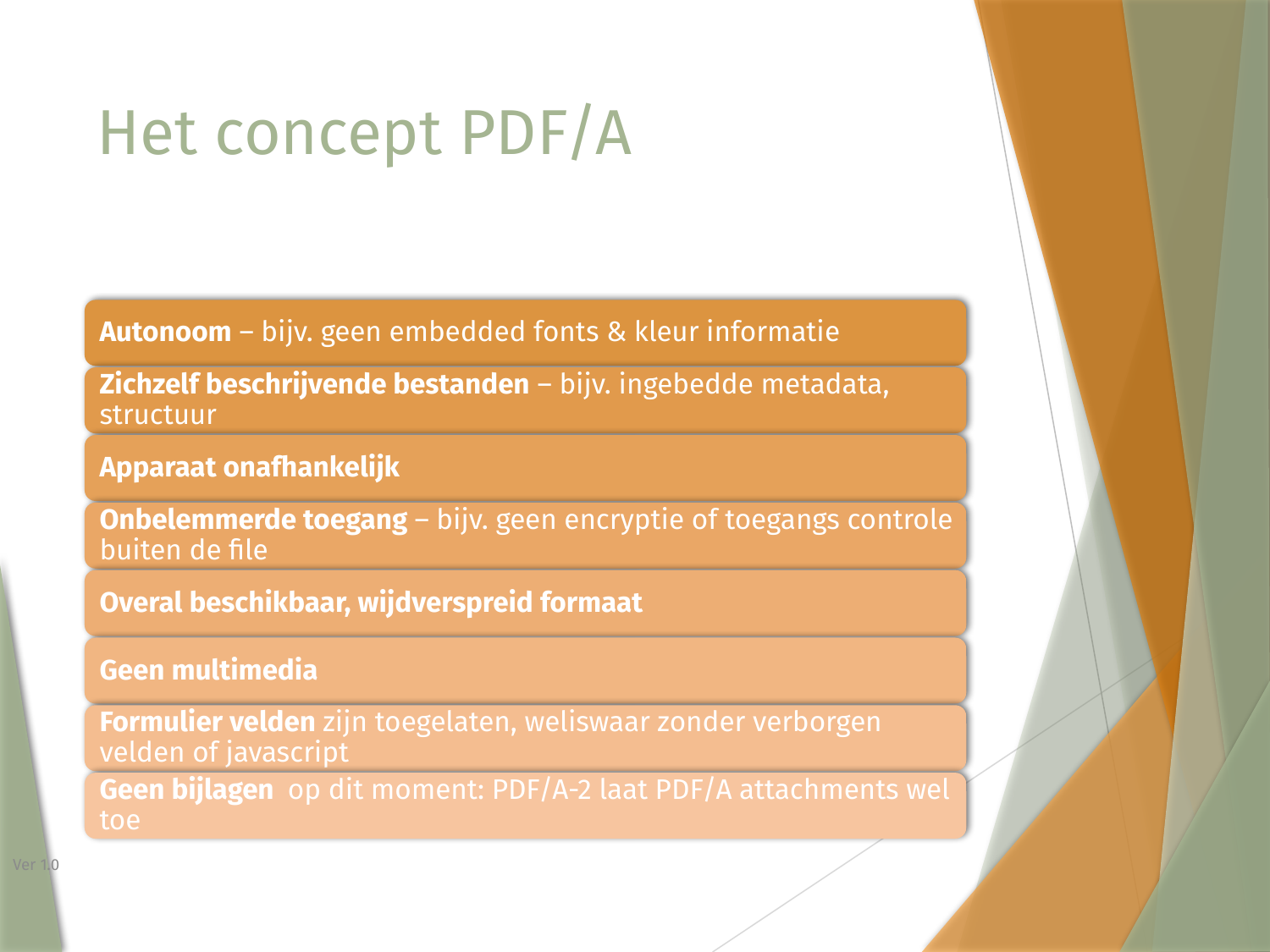

# Het concept PDF/A
Autonoom – bijv. geen embedded fonts & kleur informatie
Zichzelf beschrijvende bestanden – bijv. ingebedde metadata, structuur
Apparaat onafhankelijk
Onbelemmerde toegang – bijv. geen encryptie of toegangs controle buiten de file
Overal beschikbaar, wijdverspreid formaat
Geen multimedia
Formulier velden zijn toegelaten, weliswaar zonder verborgen velden of javascript
Geen bijlagen  op dit moment: PDF/A-2 laat PDF/A attachments wel toe
Ver 1.0